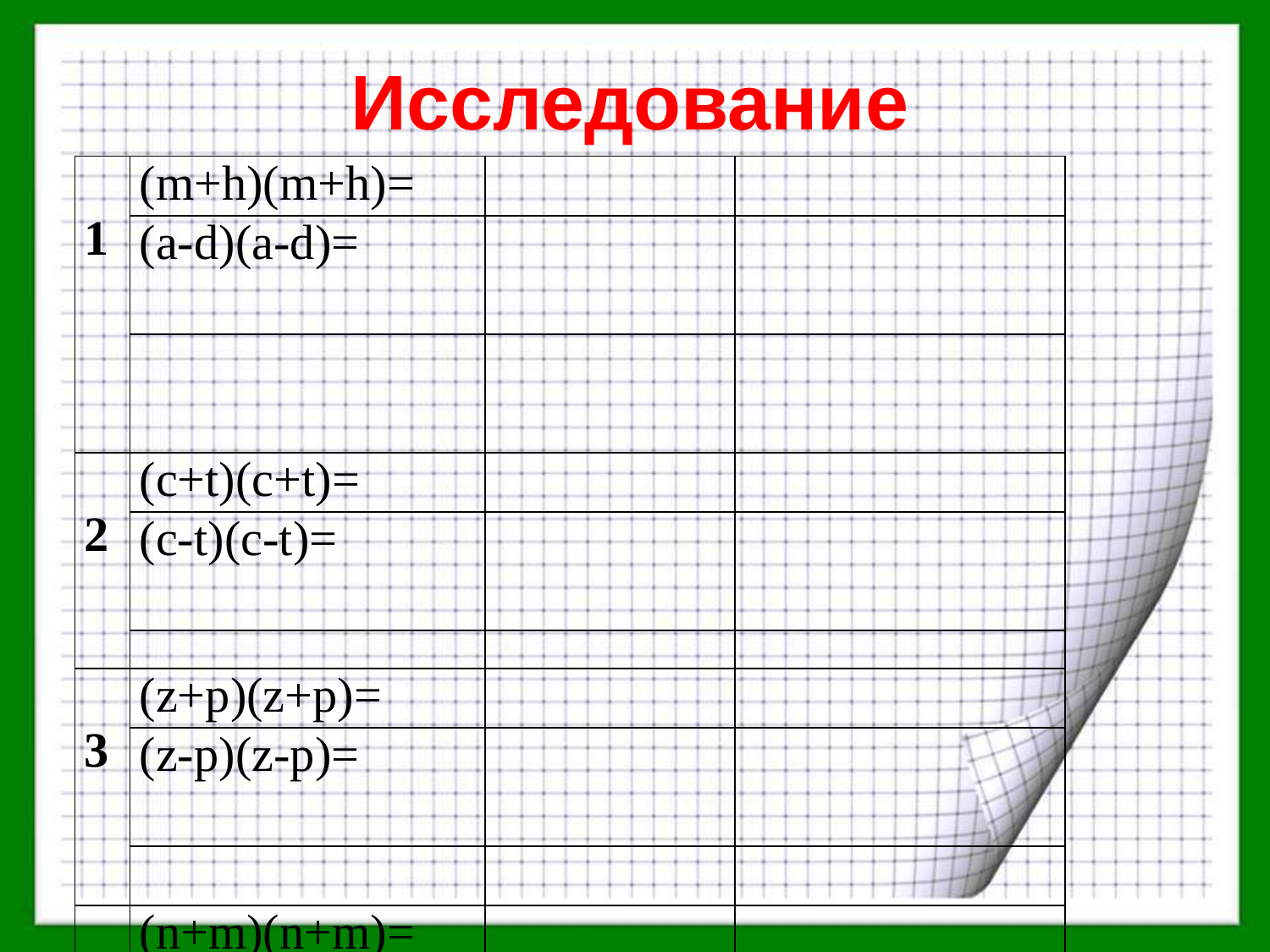

Исследование
| 1 | (m+h)(m+h)= |  |  |
| --- | --- | --- | --- |
|  | (a-d)(a-d)= |  |  |
|  |  |  |  |
| 2 | (c+t)(c+t)= |  |  |
|  | (c-t)(c-t)= |  |  |
|  |  |  |  |
| 3 | (z+p)(z+p)= |  |  |
|  | (z-p)(z-p)= |  |  |
|  |  |  |  |
| 4 | (n+m)(n+m)= |  |  |
|  | (n-m)(n-m)= |  |  |
|  |  |  |  |